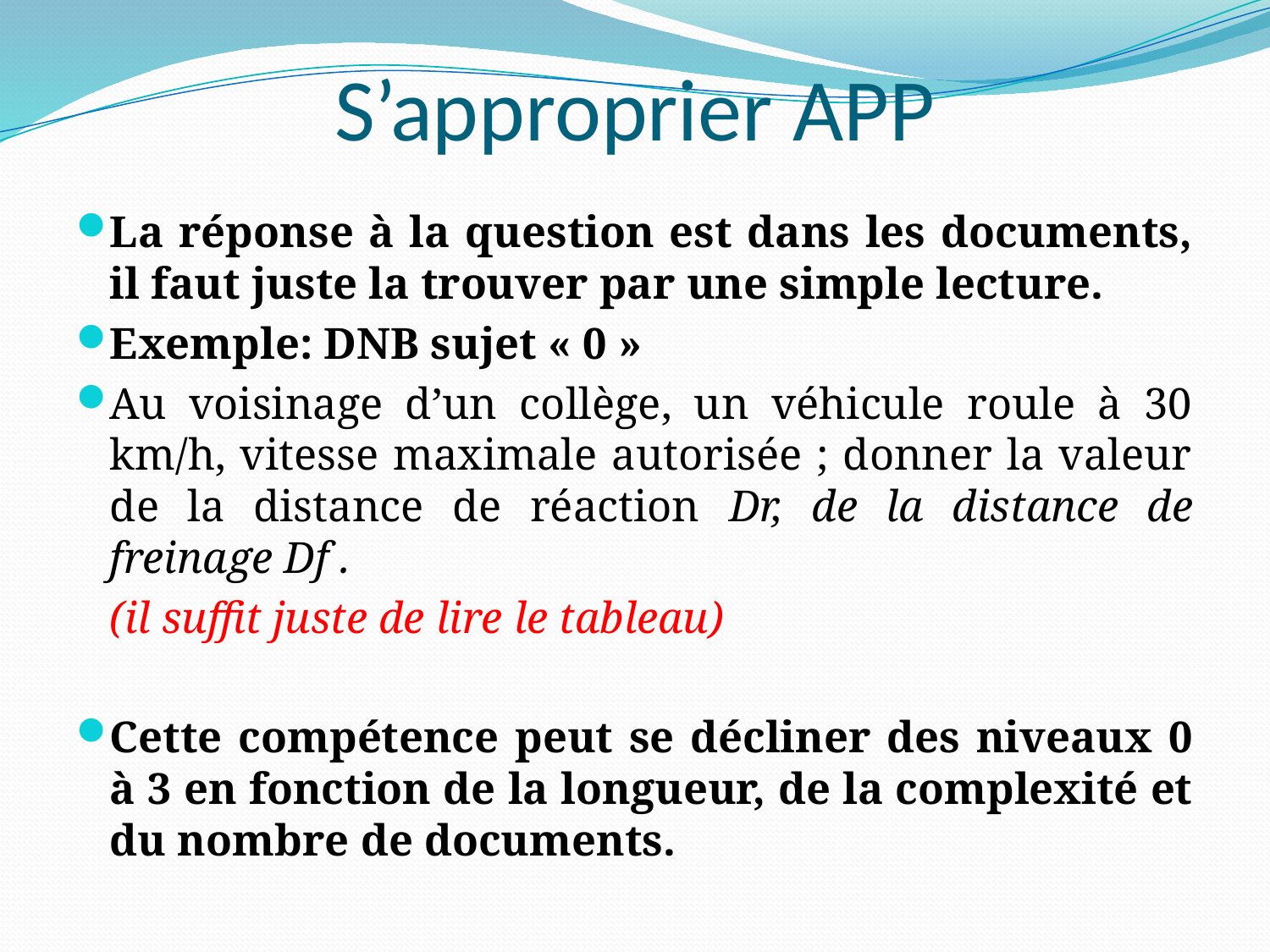

# S’approprier APP
La réponse à la question est dans les documents, il faut juste la trouver par une simple lecture.
Exemple: DNB sujet « 0 »
Au voisinage d’un collège, un véhicule roule à 30 km/h, vitesse maximale autorisée ; donner la valeur de la distance de réaction Dr, de la distance de freinage Df .
   (il suffit juste de lire le tableau)

Cette compétence peut se décliner des niveaux 0 à 3 en fonction de la longueur, de la complexité et du nombre de documents.